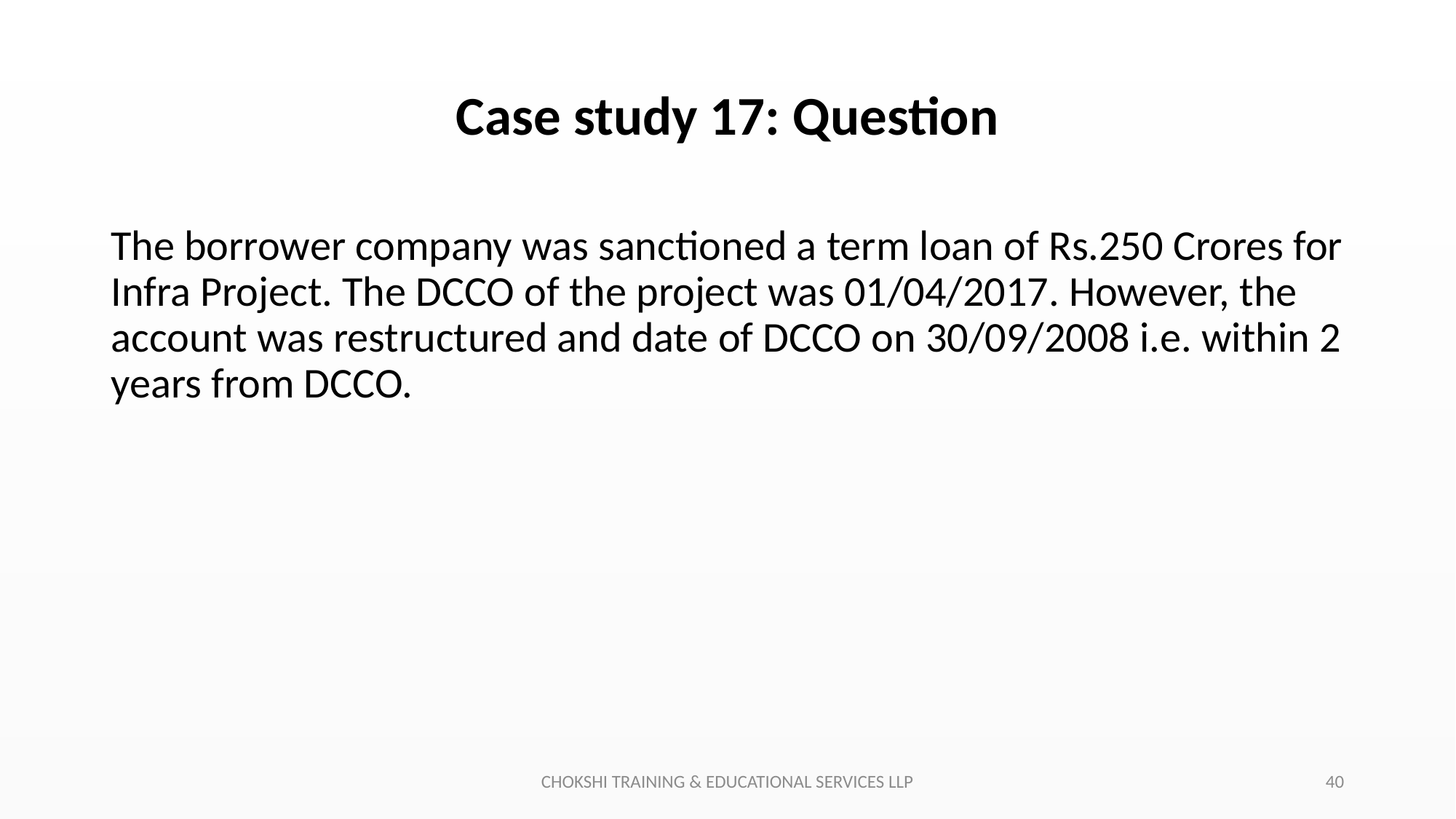

# Case study 17: Question
The borrower company was sanctioned a term loan of Rs.250 Crores for Infra Project. The DCCO of the project was 01/04/2017. However, the account was restructured and date of DCCO on 30/09/2008 i.e. within 2 years from DCCO.

CHOKSHI TRAINING & EDUCATIONAL SERVICES LLP
40